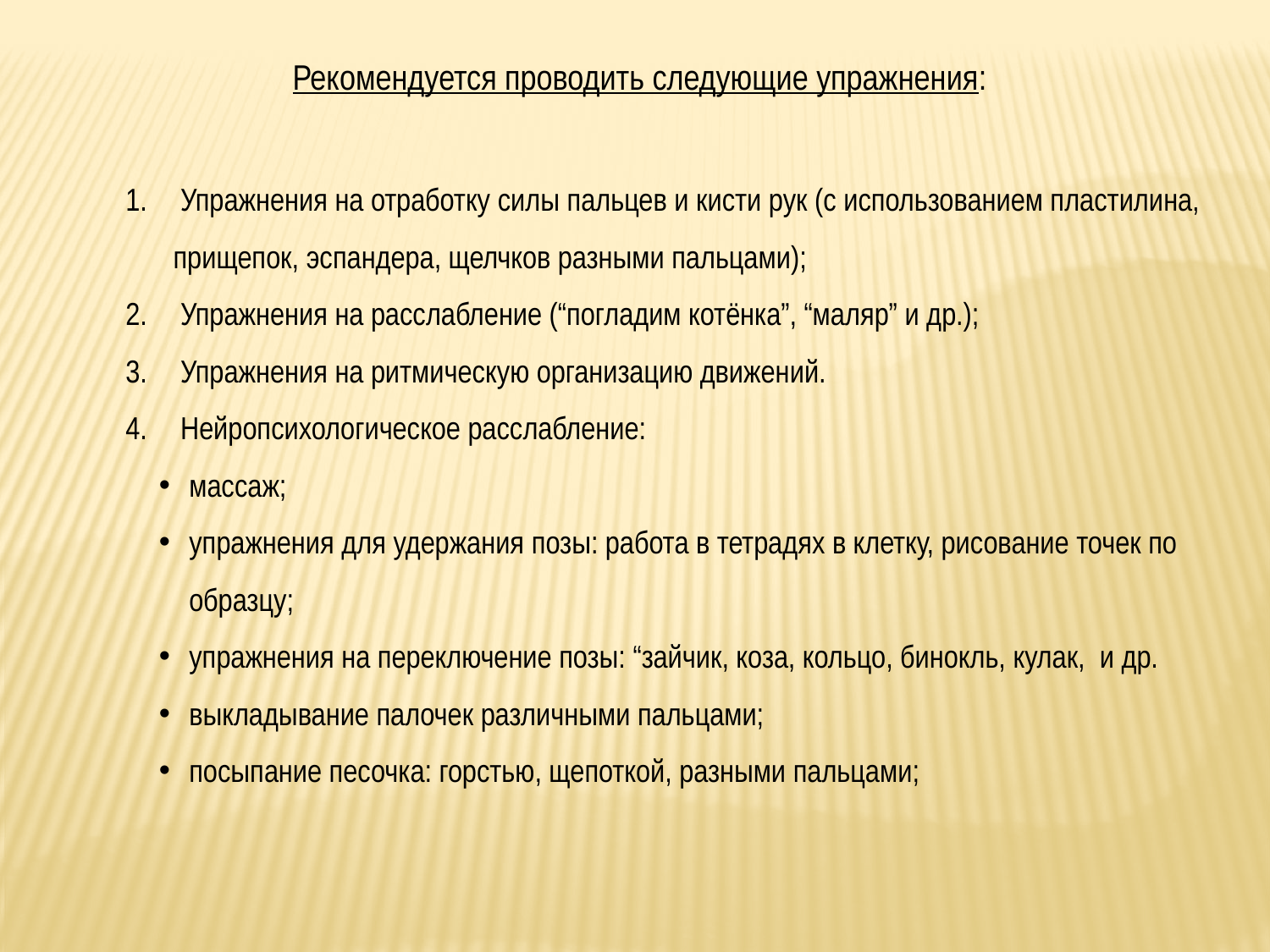

Рекомендуется проводить следующие упражнения:

 Упражнения на отработку силы пальцев и кисти рук (с использованием пластилина, прищепок, эспандера, щелчков разными пальцами);
 Упражнения на расслабление (“погладим котёнка”, “маляр” и др.);
 Упражнения на ритмическую организацию движений.
 Нейропсихологическое расслабление:
массаж;
упражнения для удержания позы: работа в тетрадях в клетку, рисование точек по образцу;
упражнения на переключение позы: “зайчик, коза, кольцо, бинокль, кулак,  и др.
выкладывание палочек различными пальцами;
посыпание песочка: горстью, щепоткой, разными пальцами;